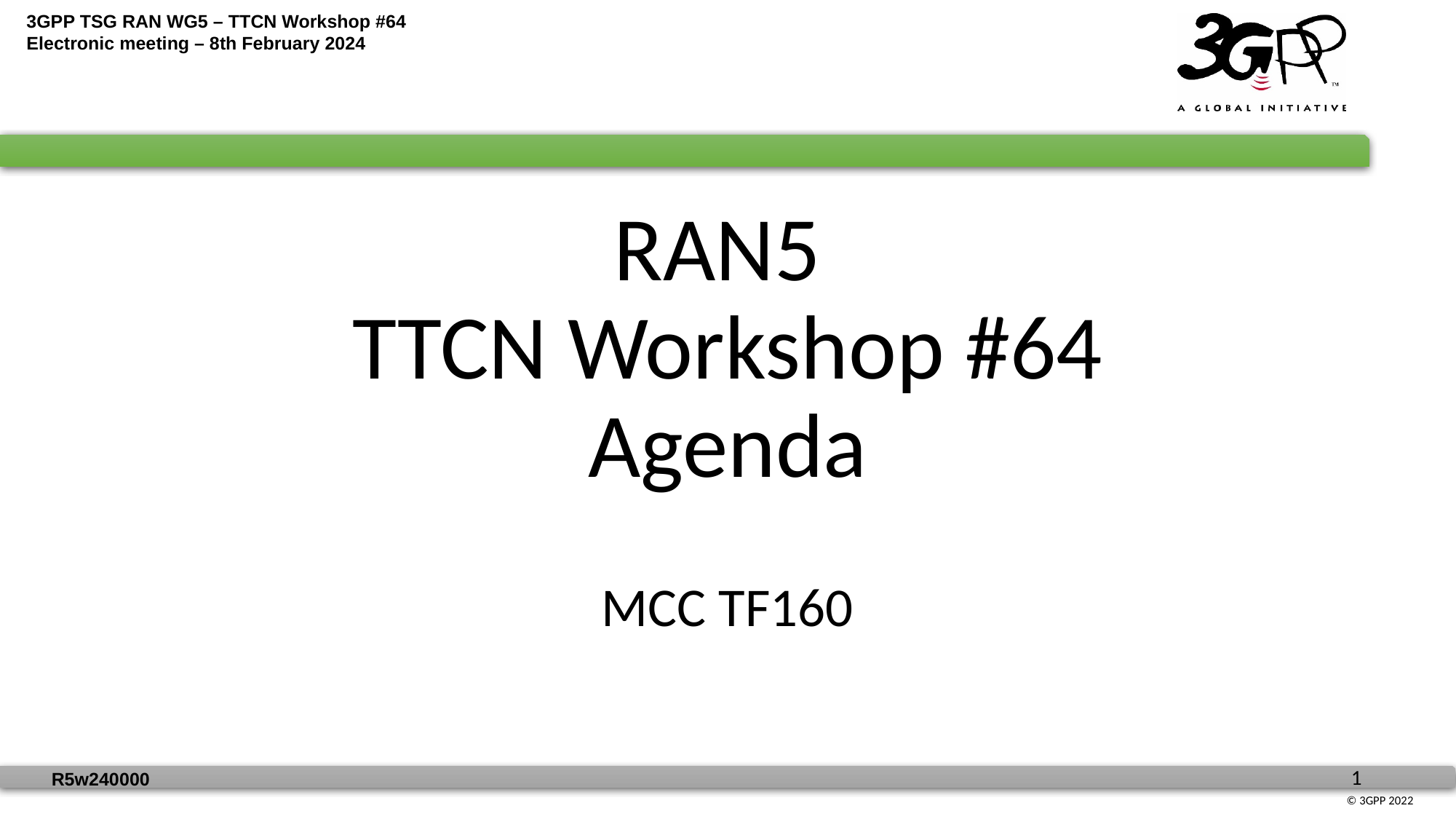

# RAN5 TTCN Workshop #64 Agenda
MCC TF160